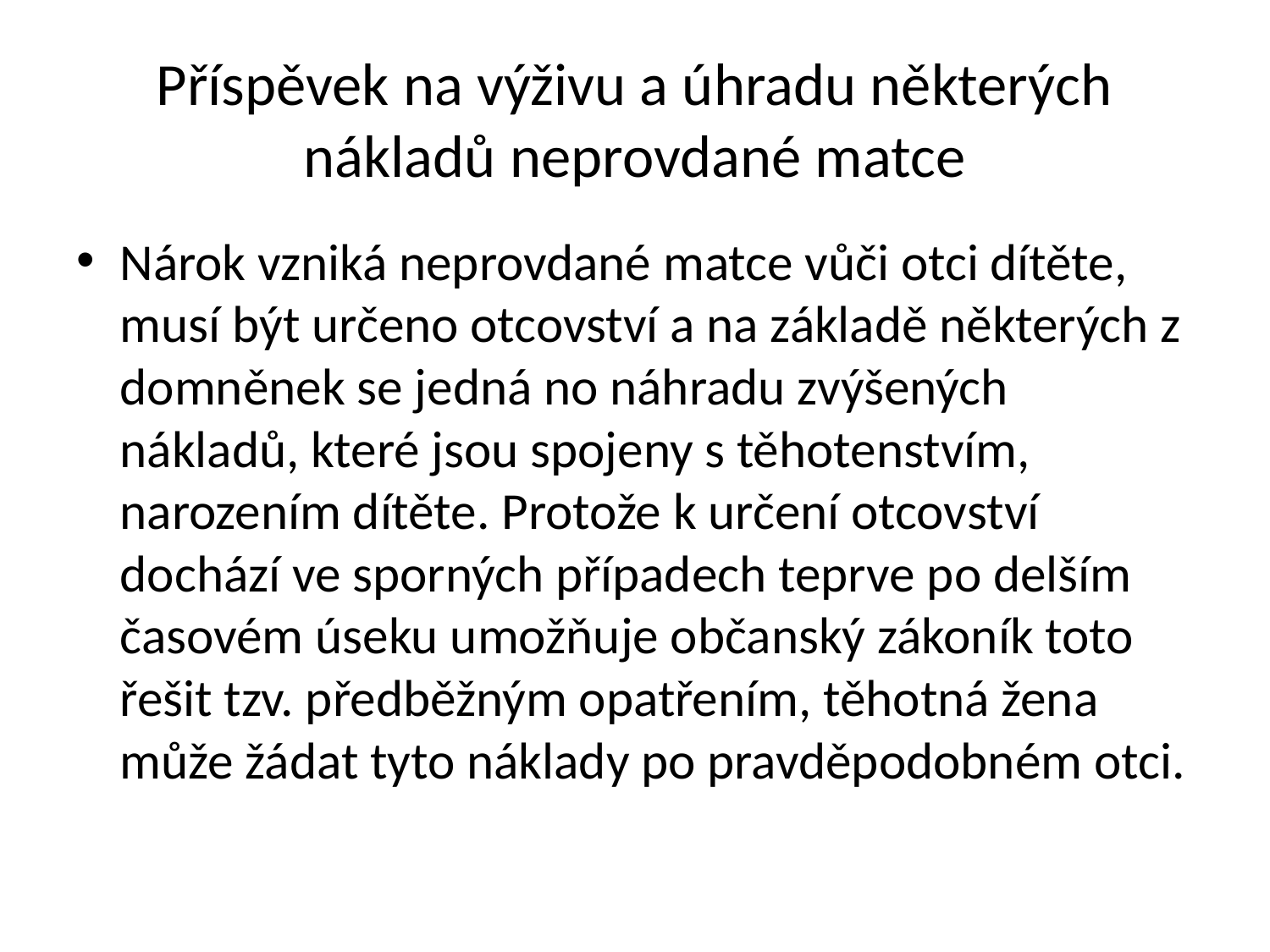

# Příspěvek na výživu a úhradu některých nákladů neprovdané matce
Nárok vzniká neprovdané matce vůči otci dítěte, musí být určeno otcovství a na základě některých z domněnek se jedná no náhradu zvýšených nákladů, které jsou spojeny s těhotenstvím, narozením dítěte. Protože k určení otcovství dochází ve sporných případech teprve po delším časovém úseku umožňuje občanský zákoník toto řešit tzv. předběžným opatřením, těhotná žena může žádat tyto náklady po pravděpodobném otci.